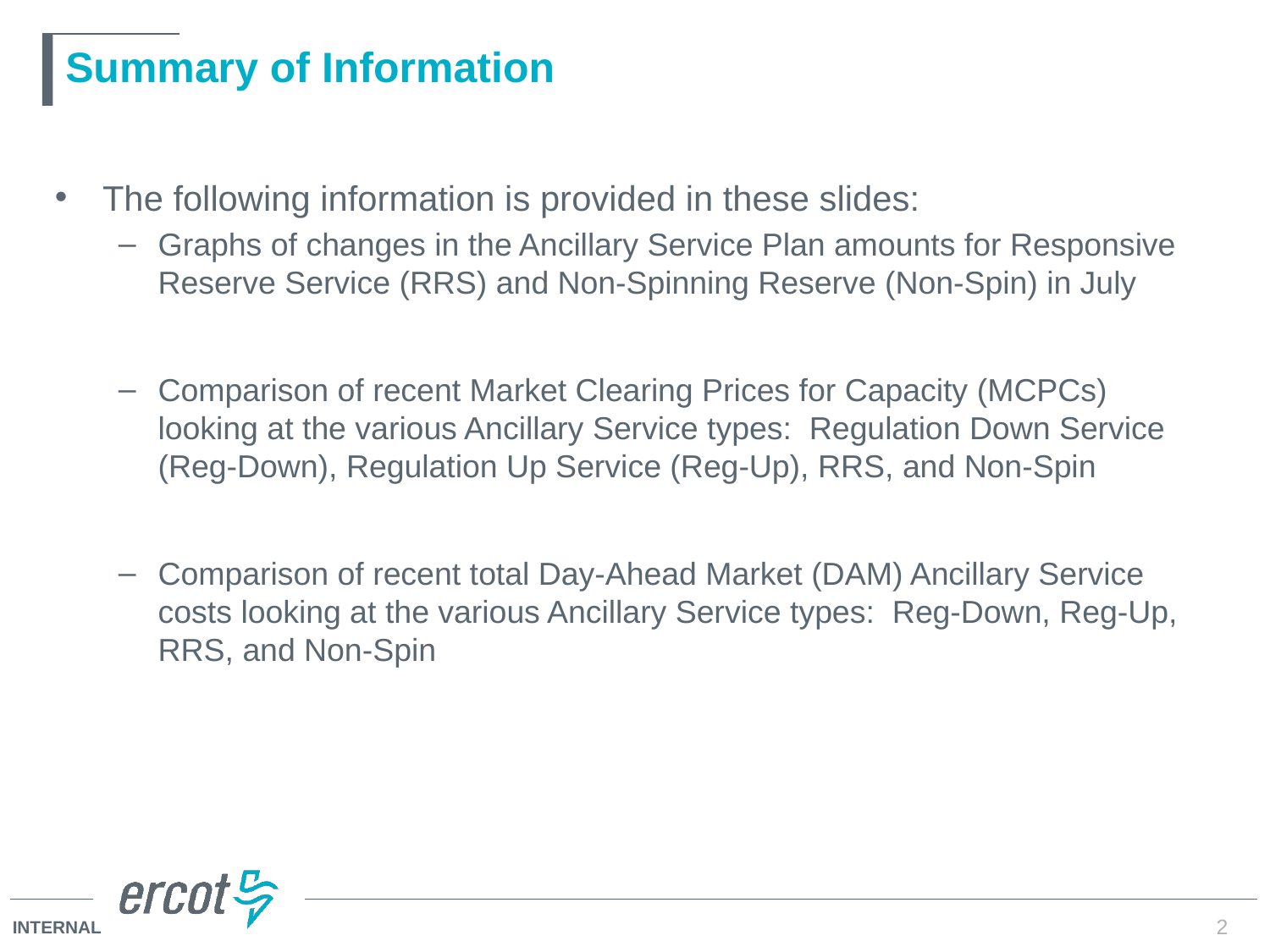

# Summary of Information
The following information is provided in these slides:
Graphs of changes in the Ancillary Service Plan amounts for Responsive Reserve Service (RRS) and Non-Spinning Reserve (Non-Spin) in July

Comparison of recent Market Clearing Prices for Capacity (MCPCs) looking at the various Ancillary Service types:  Regulation Down Service (Reg-Down), Regulation Up Service (Reg-Up), RRS, and Non-Spin

Comparison of recent total Day-Ahead Market (DAM) Ancillary Service costs looking at the various Ancillary Service types:  Reg-Down, Reg-Up, RRS, and Non-Spin

2